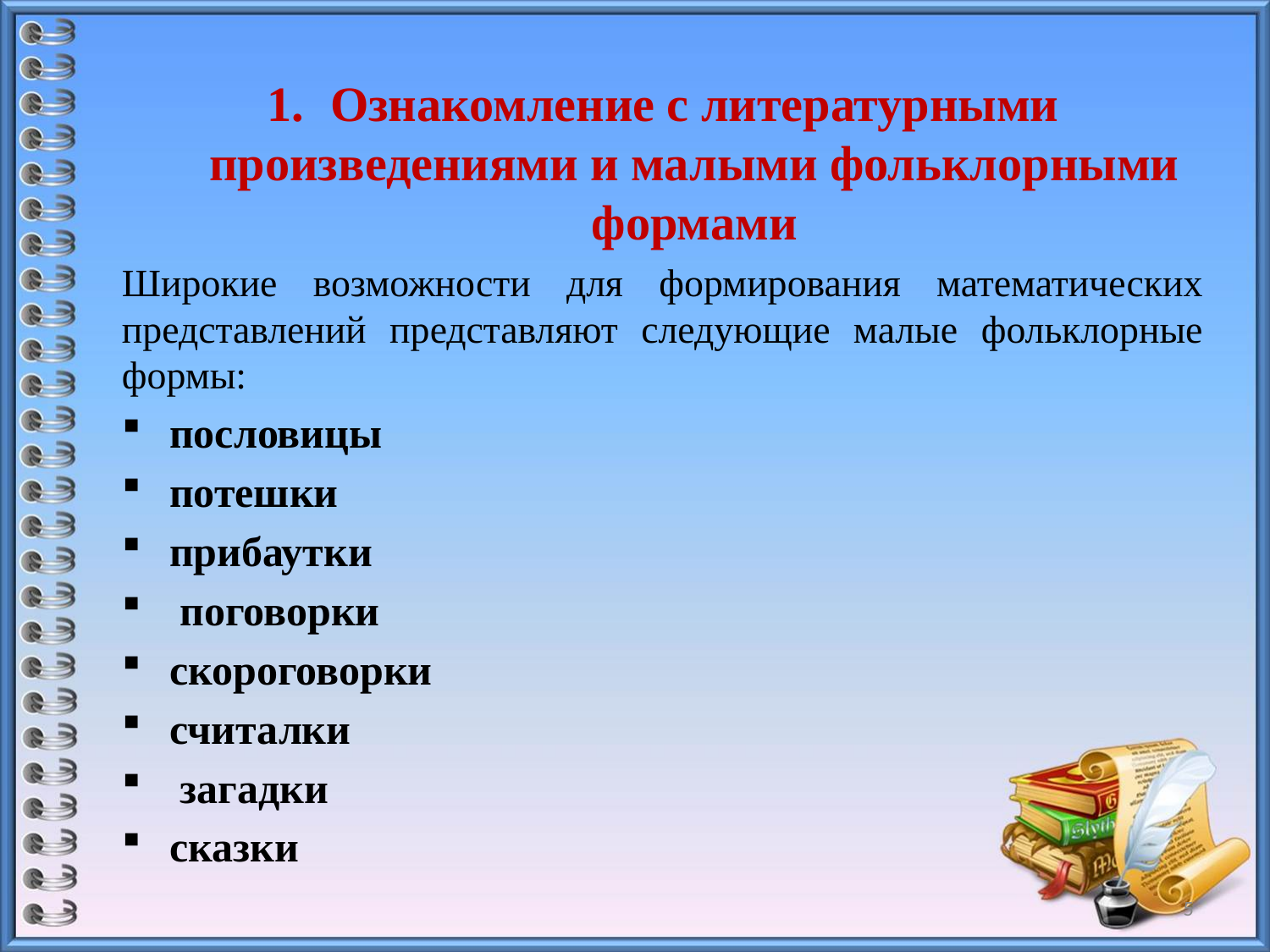

Ознакомление с литературными произведениями и малыми фольклорными формами
Широкие возможности для формирования математических представлений представляют следующие малые фольклорные формы:
пословицы
потешки
прибаутки
 поговорки
скороговорки
считалки
 загадки
сказки

5